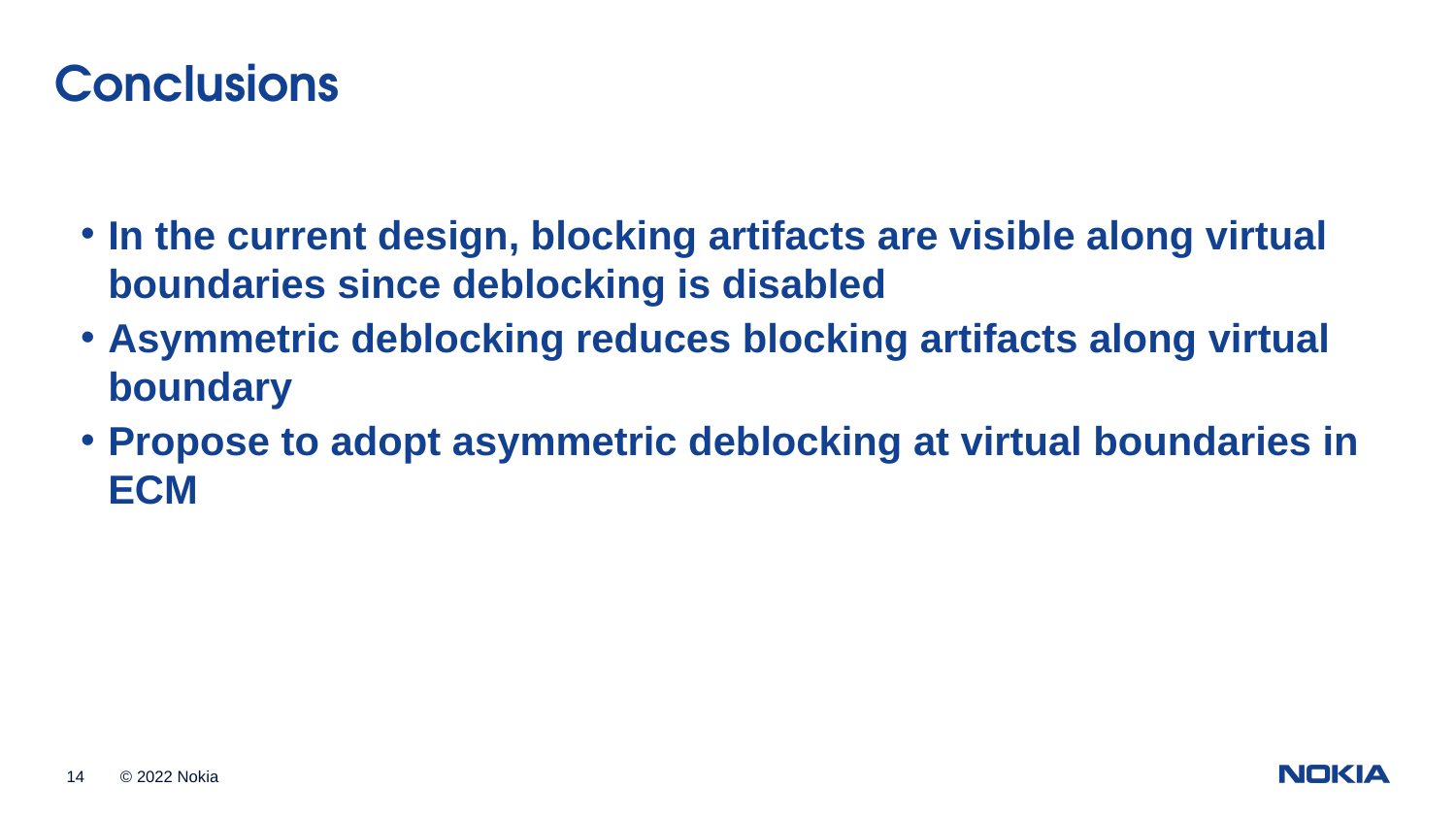

Conclusions
In the current design, blocking artifacts are visible along virtual boundaries since deblocking is disabled
Asymmetric deblocking reduces blocking artifacts along virtual boundary
Propose to adopt asymmetric deblocking at virtual boundaries in ECM